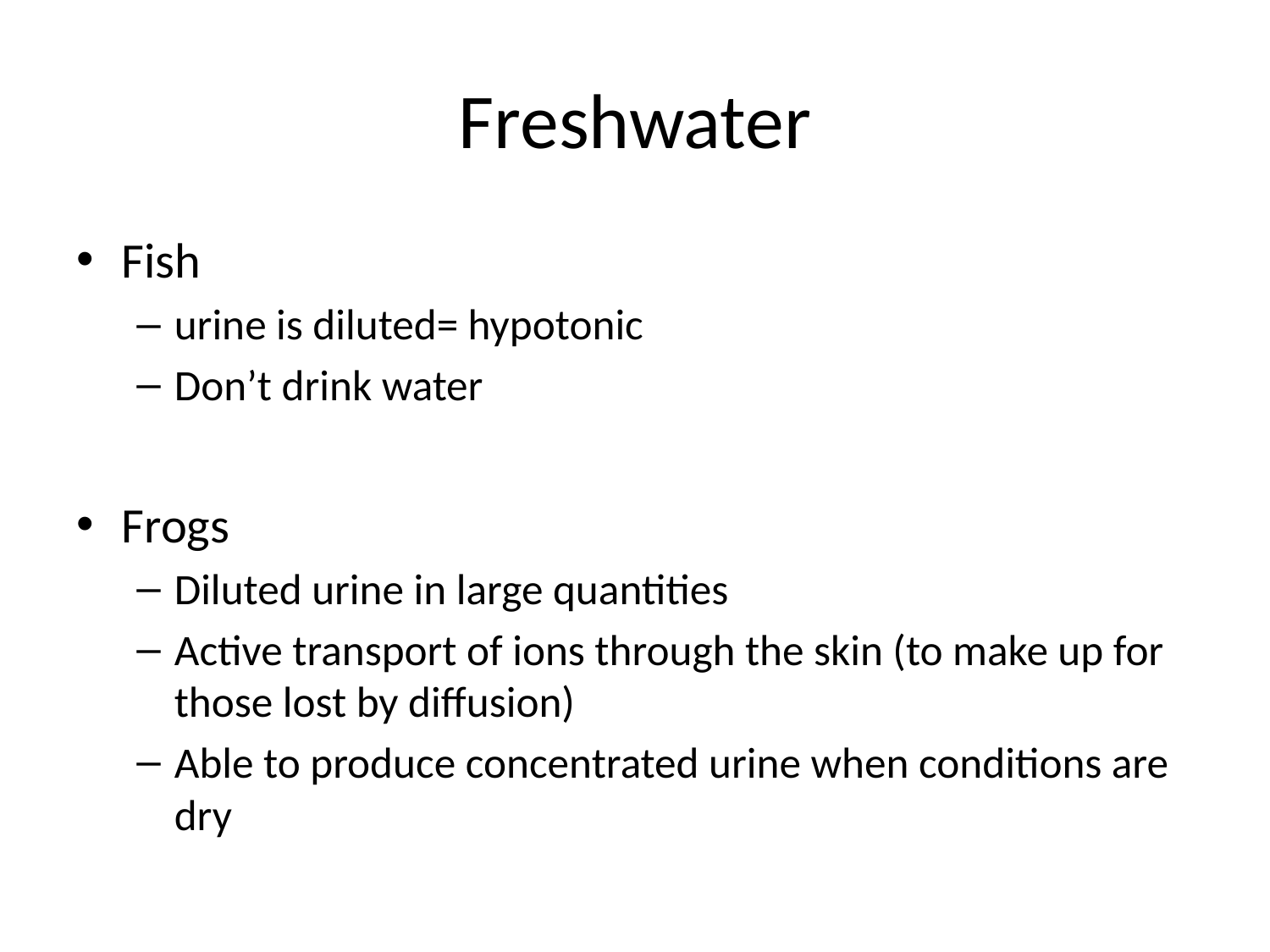

# Freshwater
Fish
urine is diluted= hypotonic
Don’t drink water

Frogs
Diluted urine in large quantities
Active transport of ions through the skin (to make up for those lost by diffusion)
Able to produce concentrated urine when conditions are dry